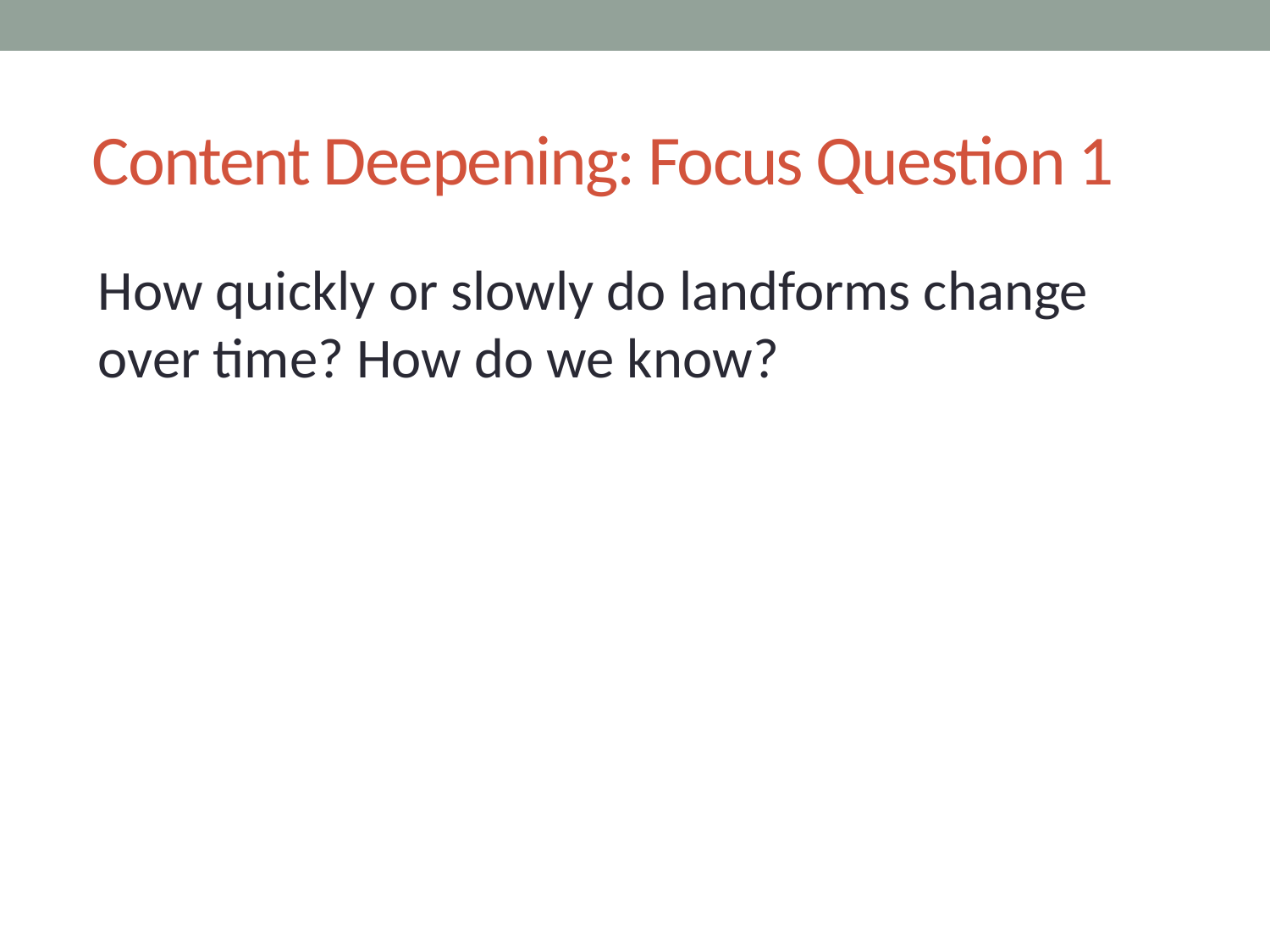

# Content Deepening: Focus Question 1
How quickly or slowly do landforms change over time? How do we know?